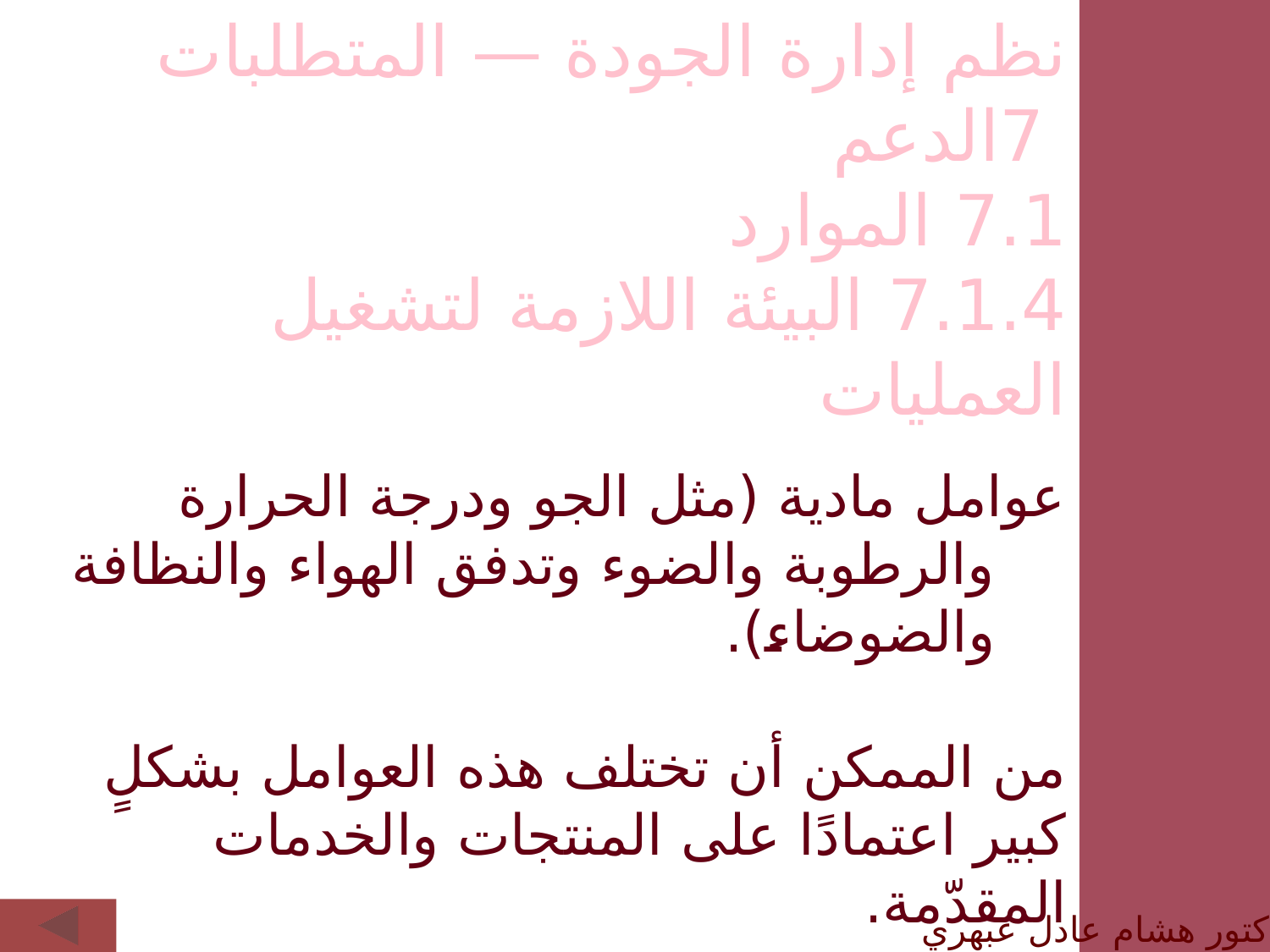

نظم إدارة الجودة — المتطلبات
 7الدعم
7.1 الموارد
7.1.4 البيئة اللازمة لتشغيل العمليات

عوامل مادية (مثل الجو ودرجة الحرارة والرطوبة والضوء وتدفق الهواء والنظافة والضوضاء).

من الممكن أن تختلف هذه العوامل بشكلٍ كبير اعتمادًا على المنتجات والخدمات المقدّمة.

الدكتور هشام عادل عبهري